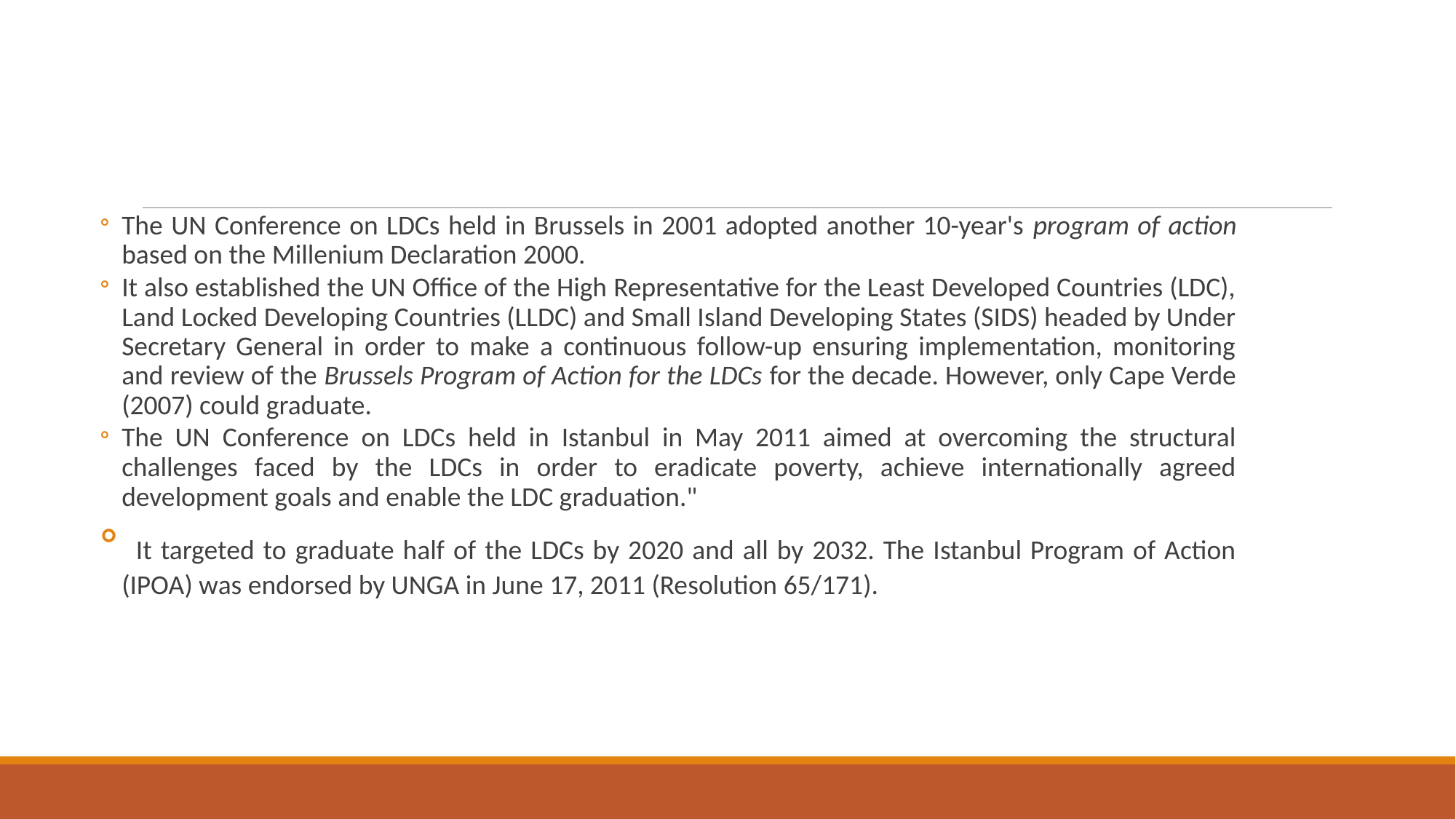

The UN Conference on LDCs held in Brussels in 2001 adopted another 10-year's program of action based on the Millenium Declaration 2000.
It also established the UN Office of the High Representative for the Least Developed Countries (LDC), Land Locked Developing Countries (LLDC) and Small Island Developing States (SIDS) headed by Under Secretary General in order to make a continuous follow-up ensuring implementation, monitoring and review of the Brussels Program of Action for the LDCs for the decade. However, only Cape Verde (2007) could graduate.
The UN Conference on LDCs held in Istanbul in May 2011 aimed at overcoming the structural challenges faced by the LDCs in order to eradicate poverty, achieve internationally agreed development goals and enable the LDC graduation."
 It targeted to graduate half of the LDCs by 2020 and all by 2032. The Istanbul Program of Action (IPOA) was endorsed by UNGA in June 17, 2011 (Resolution 65/171).